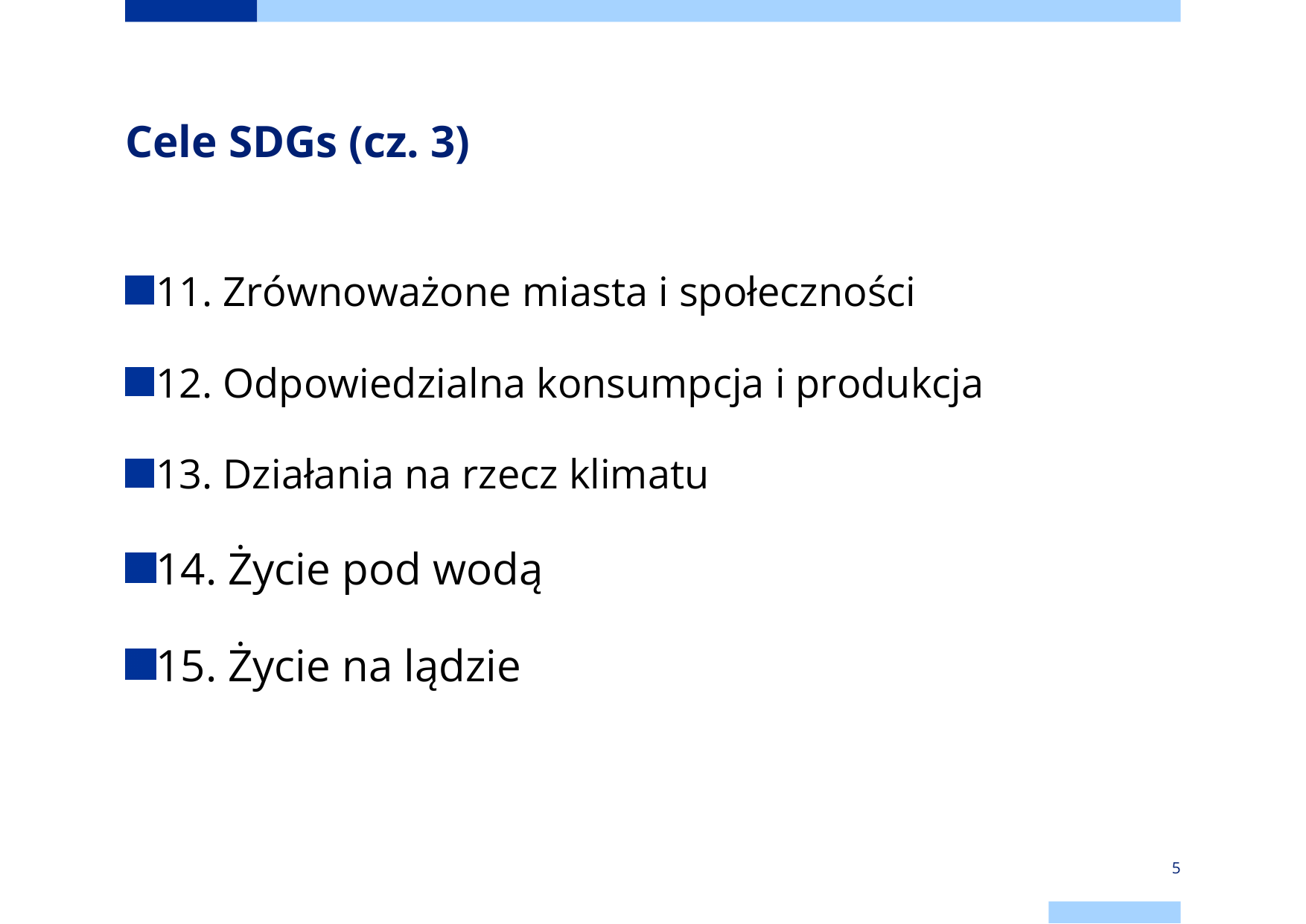

# Cele SDGs (cz. 3)
11. Zrównoważone miasta i społeczności
12. Odpowiedzialna konsumpcja i produkcja
13. Działania na rzecz klimatu
14. Życie pod wodą
15. Życie na lądzie
5